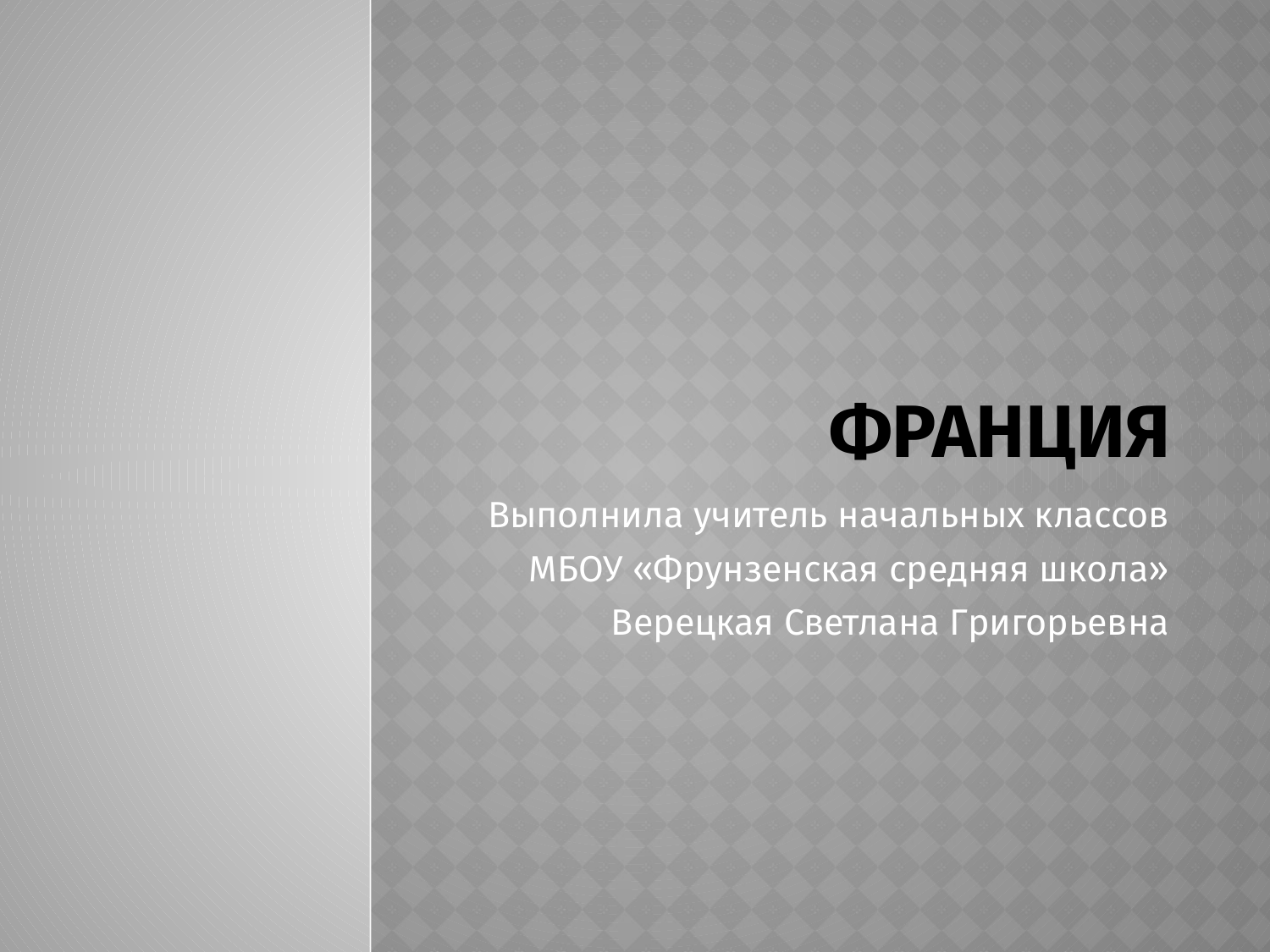

# Франция
Выполнила учитель начальных классов
МБОУ «Фрунзенская средняя школа»
Верецкая Светлана Григорьевна